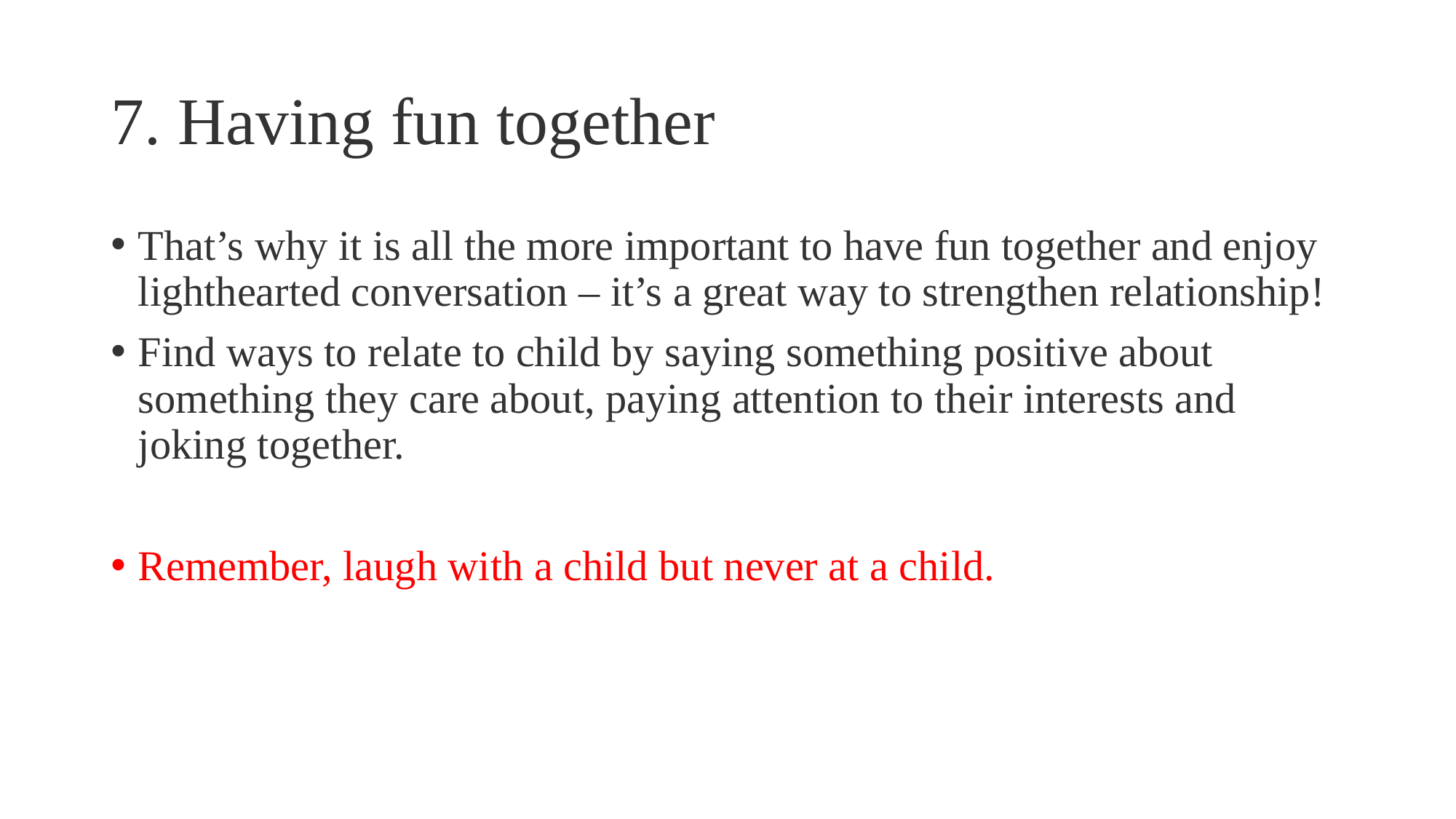

# 7. Having fun together
That’s why it is all the more important to have fun together and enjoy lighthearted conversation – it’s a great way to strengthen relationship!
Find ways to relate to child by saying something positive about something they care about, paying attention to their interests and joking together.

Remember, laugh with a child but never at a child.